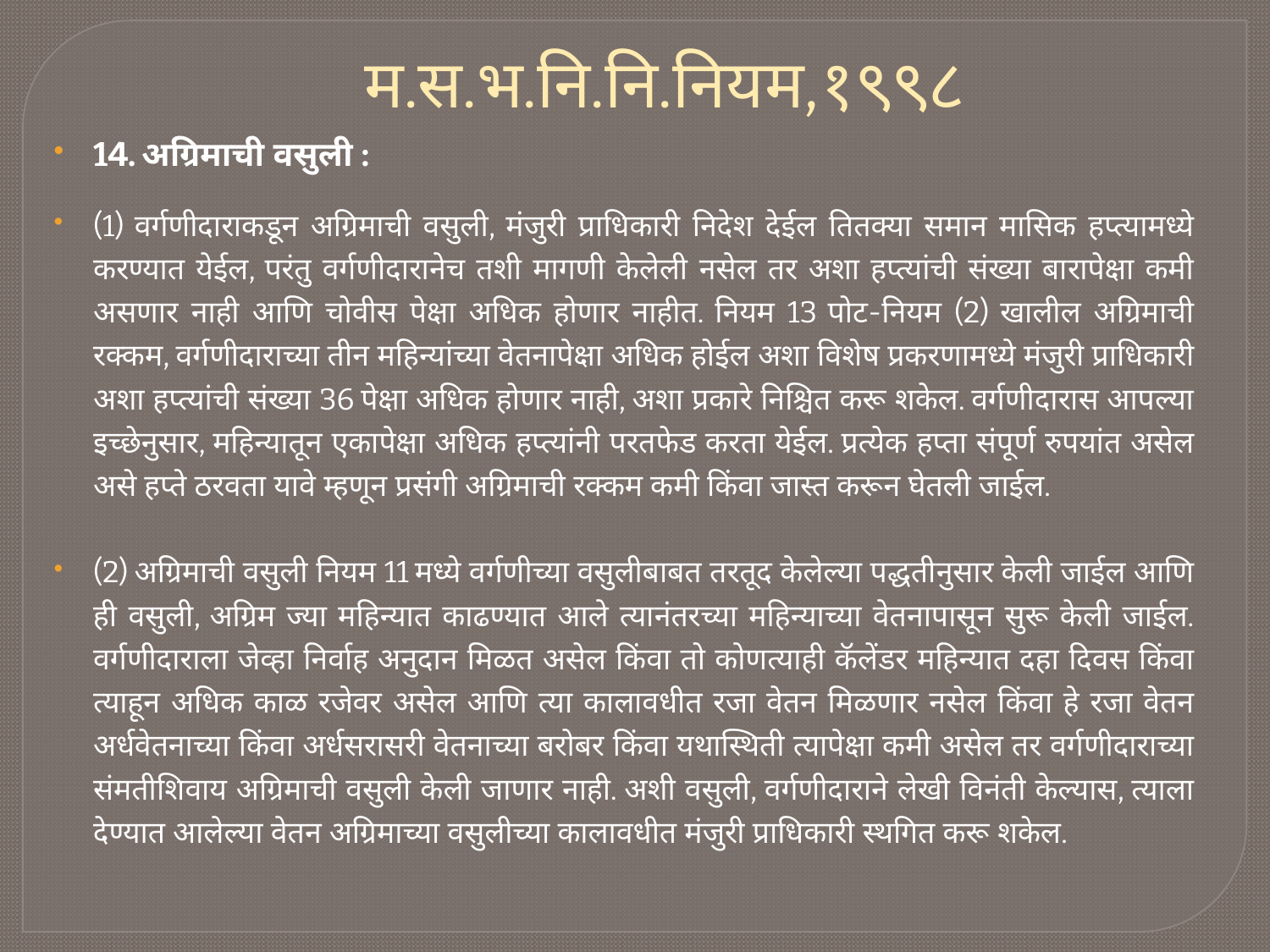

म.स.भ.नि.नि.नियम,१९९८
14. अग्रिमाची वसुली :

(1) वर्गणीदाराकडून अग्रिमाची वसुली, मंजुरी प्राधिकारी निदेश देईल तितक्या समान मासिक हप्त्यामध्ये करण्यात येईल, परंतु वर्गणीदारानेच तशी मागणी केलेली नसेल तर अशा हप्त्यांची संख्या बारापेक्षा कमी असणार नाही आणि चोवीस पेक्षा अधिक होणार नाहीत. नियम 13 पोट-नियम (2) खालील अग्रिमाची रक्कम, वर्गणीदाराच्या तीन महिन्यांच्या वेतनापेक्षा अधिक होईल अशा विशेष प्रकरणामध्ये मंजुरी प्राधिकारी अशा हप्त्यांची संख्या 36 पेक्षा अधिक होणार नाही, अशा प्रकारे निश्चित करू शकेल. वर्गणीदारास आपल्या इच्छेनुसार, महिन्यातून एकापेक्षा अधिक हप्त्यांनी परतफेड करता येईल. प्रत्येक हप्ता संपूर्ण रुपयांत असेल असे हप्ते ठरवता यावे म्हणून प्रसंगी अग्रिमाची रक्कम कमी किंवा जास्त करून घेतली जाईल.

(2) अग्रिमाची वसुली नियम 11 मध्ये वर्गणीच्या वसुलीबाबत तरतूद केलेल्या पद्धतीनुसार केली जाईल आणि ही वसुली, अग्रिम ज्या महिन्यात काढण्यात आले त्यानंतरच्या महिन्याच्या वेतनापासून सुरू केली जाईल. वर्गणीदाराला जेव्हा निर्वाह अनुदान मिळत असेल किंवा तो कोणत्याही कॅलेंडर महिन्यात दहा दिवस किंवा त्याहून अधिक काळ रजेवर असेल आणि त्या कालावधीत रजा वेतन मिळणार नसेल किंवा हे रजा वेतन अर्धवेतनाच्या किंवा अर्धसरासरी वेतनाच्या बरोबर किंवा यथास्थिती त्यापेक्षा कमी असेल तर वर्गणीदाराच्या संमतीशिवाय अग्रिमाची वसुली केली जाणार नाही. अशी वसुली, वर्गणीदाराने लेखी विनंती केल्यास, त्याला देण्यात आलेल्या वेतन अग्रिमाच्या वसुलीच्या कालावधीत मंजुरी प्राधिकारी स्थगित करू शकेल.